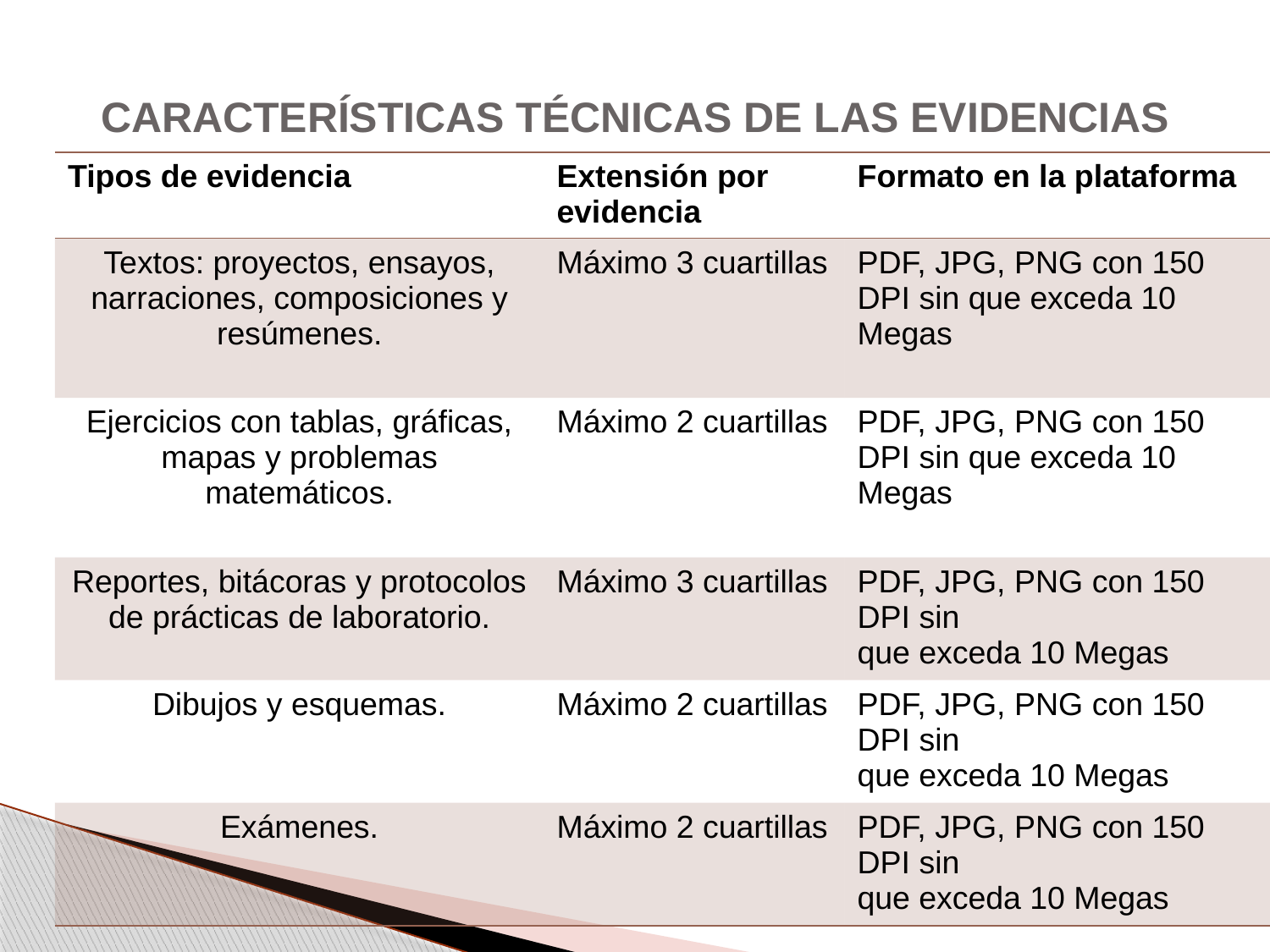

# CARACTERÍSTICAS TÉCNICAS DE LAS EVIDENCIAS
| Tipos de evidencia | Extensión por evidencia | Formato en la plataforma |
| --- | --- | --- |
| Textos: proyectos, ensayos, narraciones, composiciones y resúmenes. | Máximo 3 cuartillas | PDF, JPG, PNG con 150 DPI sin que exceda 10 Megas |
| Ejercicios con tablas, gráficas, mapas y problemas matemáticos. | Máximo 2 cuartillas | PDF, JPG, PNG con 150 DPI sin que exceda 10 Megas |
| Reportes, bitácoras y protocolos de prácticas de laboratorio. | Máximo 3 cuartillas | PDF, JPG, PNG con 150 DPI sin que exceda 10 Megas |
| Dibujos y esquemas. | Máximo 2 cuartillas | PDF, JPG, PNG con 150 DPI sin que exceda 10 Megas |
| Exámenes. | Máximo 2 cuartillas | PDF, JPG, PNG con 150 DPI sin que exceda 10 Megas |